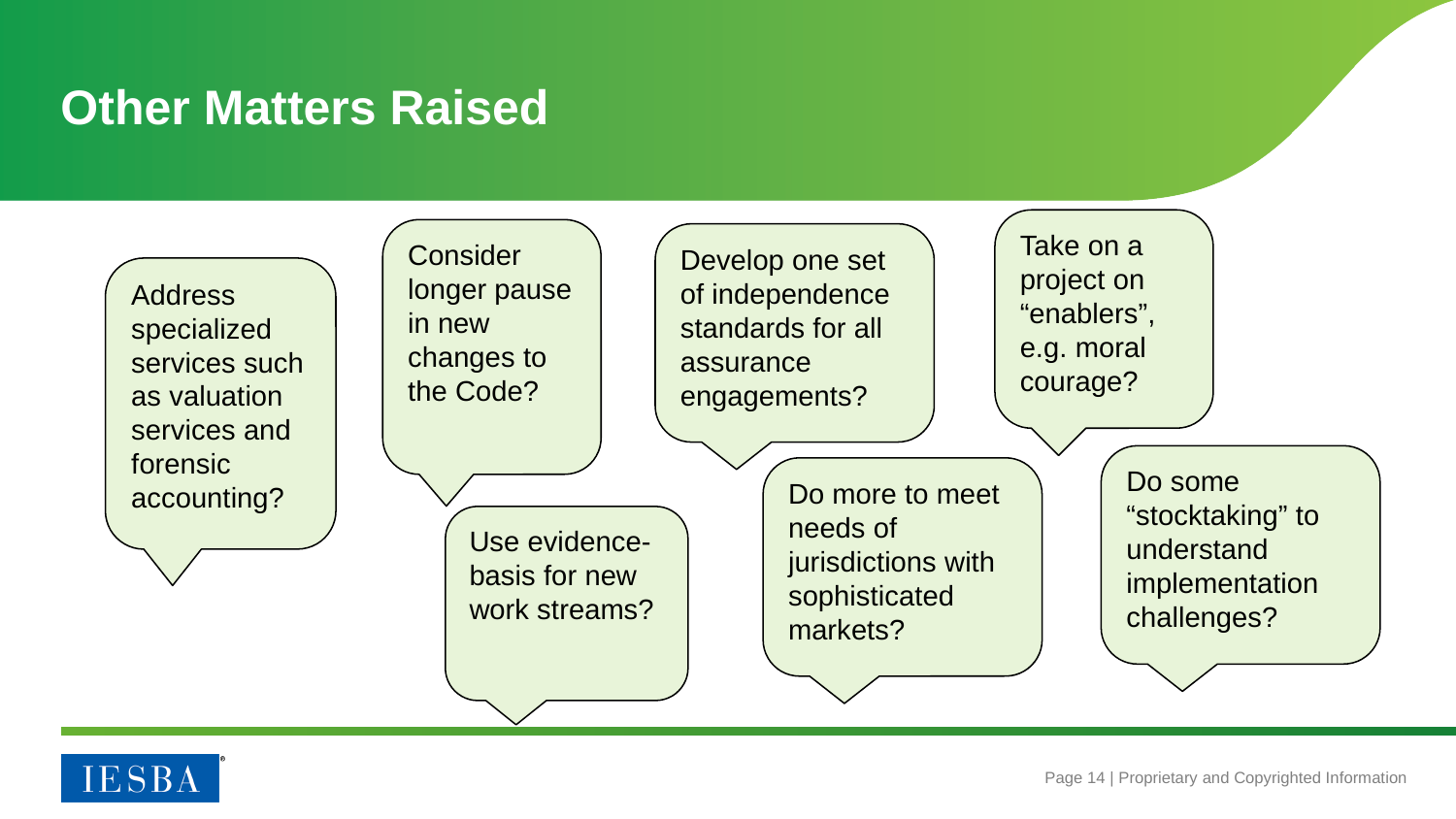

# Other Matters Raised
Take on a project on “enablers”, e.g. moral courage?
Consider longer pause in new changes to the Code?
Develop one set of independence standards for all assurance engagements?
Address specialized services such as valuation services and forensic accounting?
Do some “stocktaking” to understand implementation challenges?
Do more to meet needs of jurisdictions with sophisticated markets?
Use evidence-basis for new work streams?